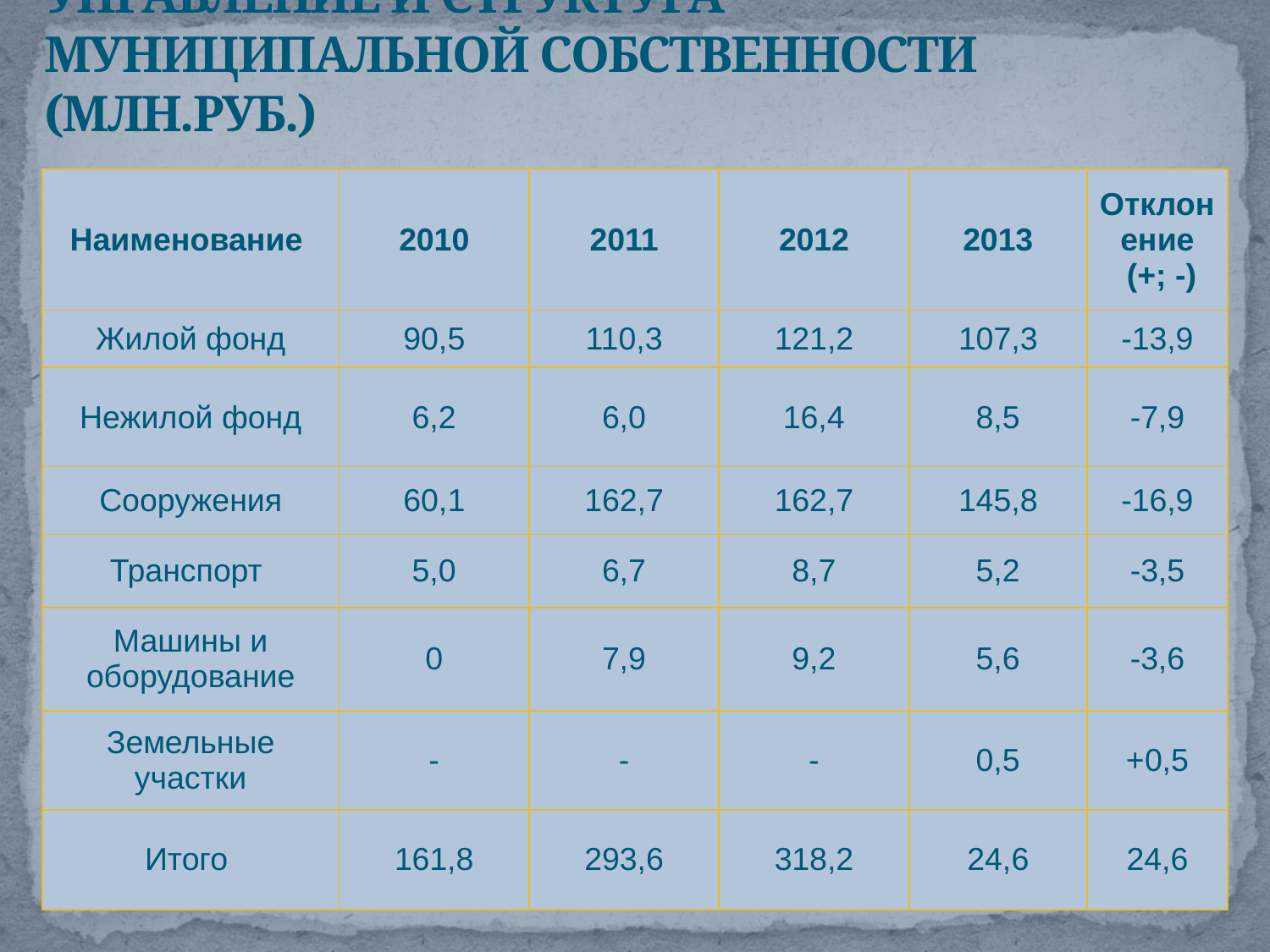

Управление и структура муниципальной собственности (млн.руб.)
| Наименование | 2010 | 2011 | 2012 | 2013 | Отклонение (+; -) |
| --- | --- | --- | --- | --- | --- |
| Жилой фонд | 90,5 | 110,3 | 121,2 | 107,3 | -13,9 |
| Нежилой фонд | 6,2 | 6,0 | 16,4 | 8,5 | -7,9 |
| Сооружения | 60,1 | 162,7 | 162,7 | 145,8 | -16,9 |
| Транспорт | 5,0 | 6,7 | 8,7 | 5,2 | -3,5 |
| Машины и оборудование | 0 | 7,9 | 9,2 | 5,6 | -3,6 |
| Земельные участки | - | - | - | 0,5 | +0,5 |
| Итого | 161,8 | 293,6 | 318,2 | 24,6 | 24,6 |